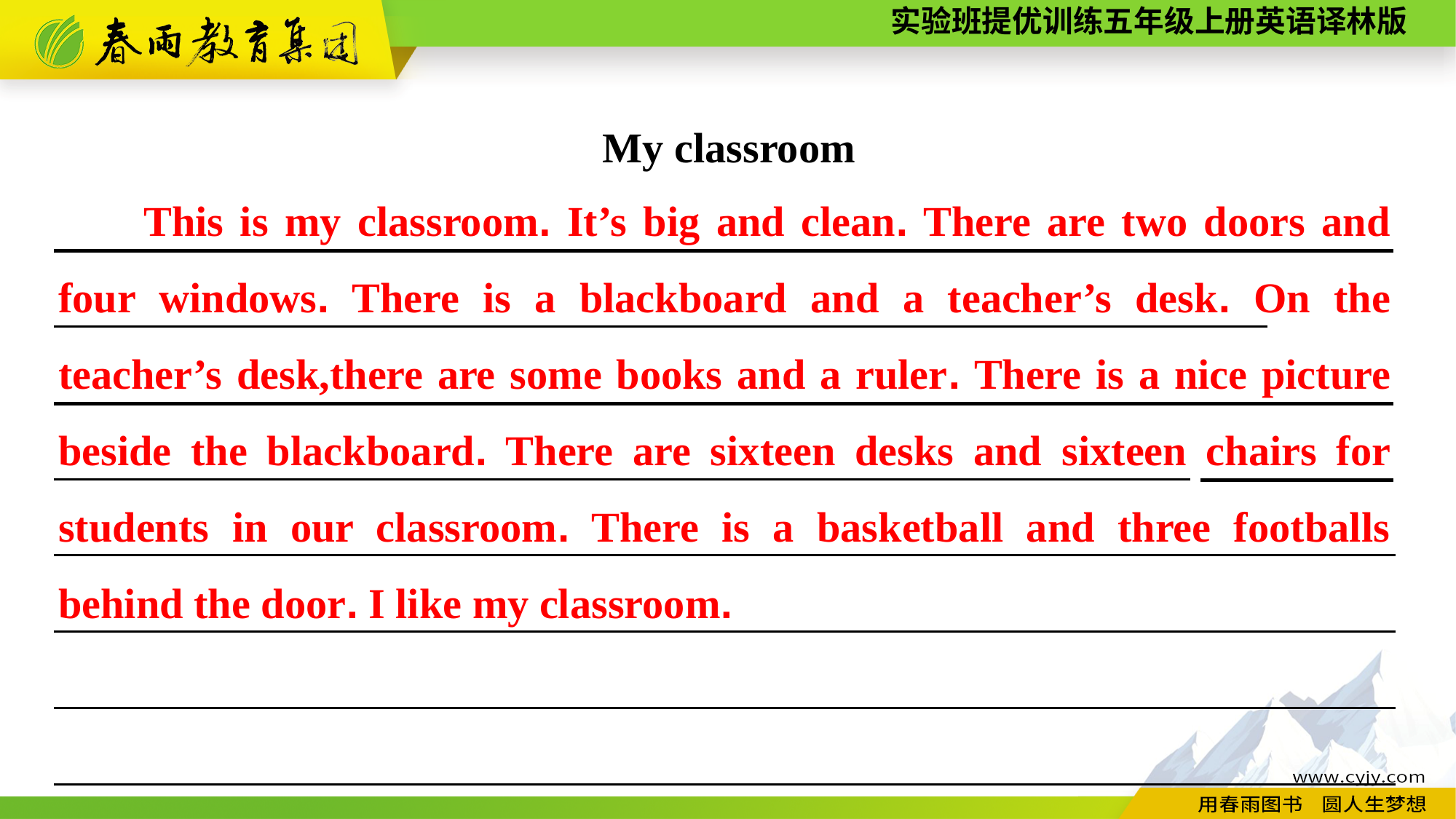

My classroom
This is my classroom. It’s big and clean. There are two doors and four windows. There is a blackboard and a teacher’s desk. On the teacher’s desk,there are some books and a ruler. There is a nice picture beside the blackboard. There are sixteen desks and sixteen chairs for students in our classroom. There is a basketball and three footballs behind the door. I like my classroom.
　　　_________________________________________________________
　　　　_____________________________________________________　　　　____________________________________________________________________________________________________________________________________________________________________________________________________________________________________________________________